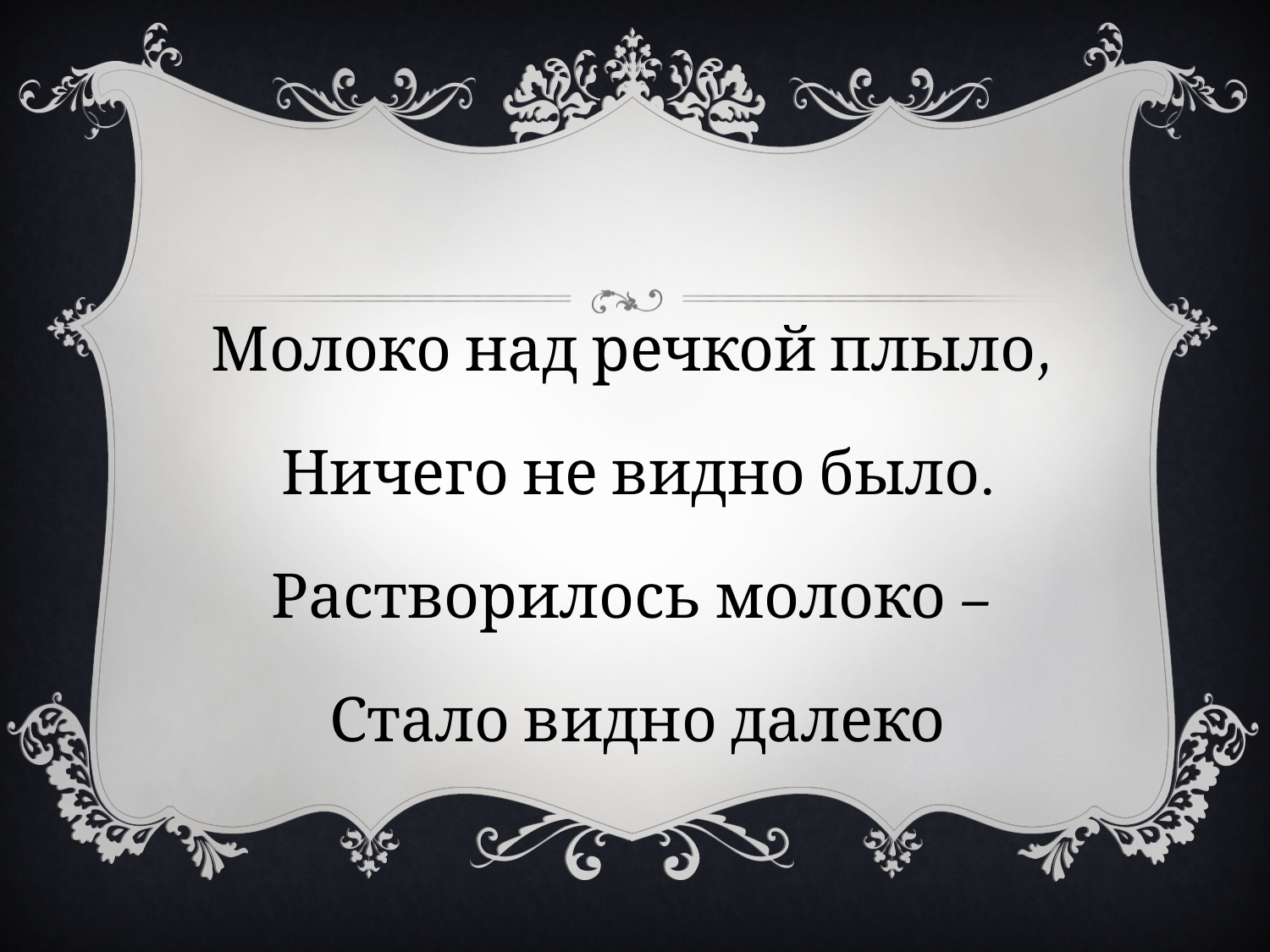

Молоко над речкой плыло,
Ничего не видно было.
Растворилось молоко –
Стало видно далеко